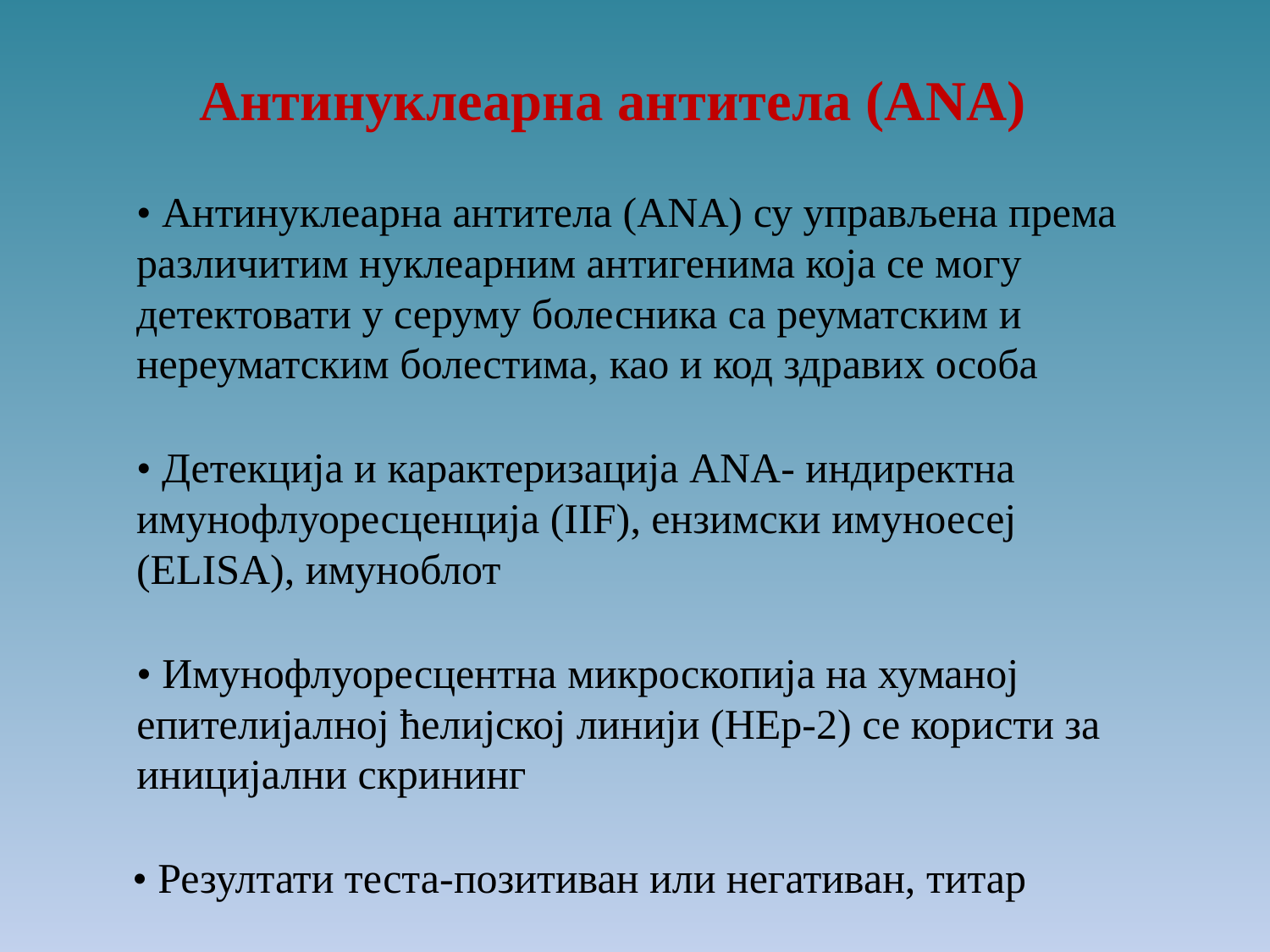

Антинуклеарна антитела (ANA)
• Антинуклеарна антитела (ANA) су управљена према
различитим нуклеарним антигенима која се могу
детектовати у серуму болесника са реуматским и
нереуматским болестима, као и код здравих особа
• Детекција и карактеризација ANA- индиректна
имунофлуоресценција (IIF), ензимски имуноесеј
(ELISA), имуноблот
• Имунофлуоресцентна микроскопија на хуманој
епителијалној ћелијској линији (HEp-2) се користи за
иницијални скрининг
• Резултати теста-позитиван или негативан, титар